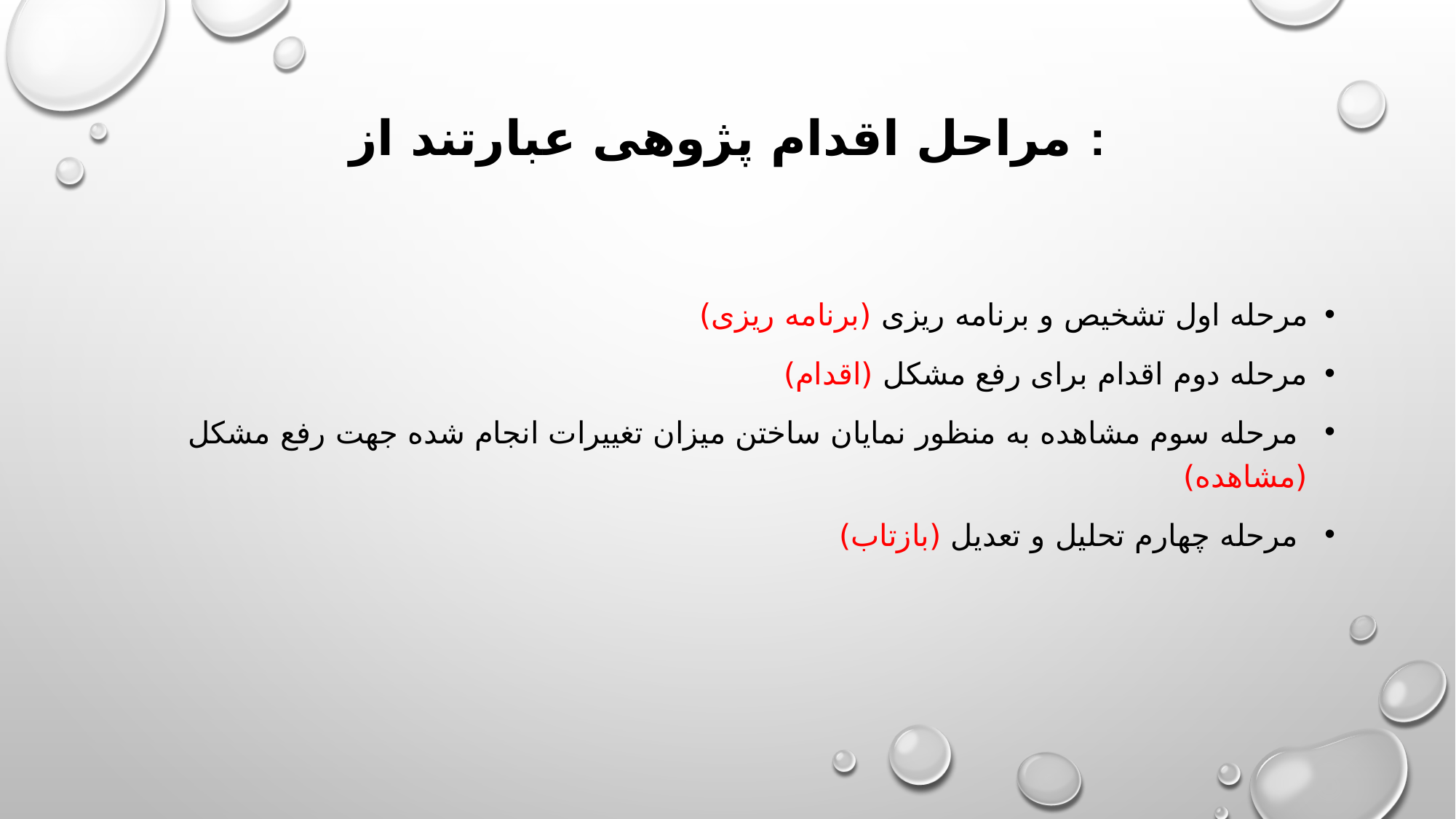

# مراحل اقدام پژوهی عبارتند از :
مرحله اول تشخیص و برنامه ریزی (برنامه ریزی)
مرحله دوم اقدام برای رفع مشکل (اقدام)
 مرحله سوم مشاهده به منظور نمایان ساختن میزان تغییرات انجام شده جهت رفع مشکل (مشاهده)
 مرحله چهارم تحلیل و تعدیل (بازتاب)